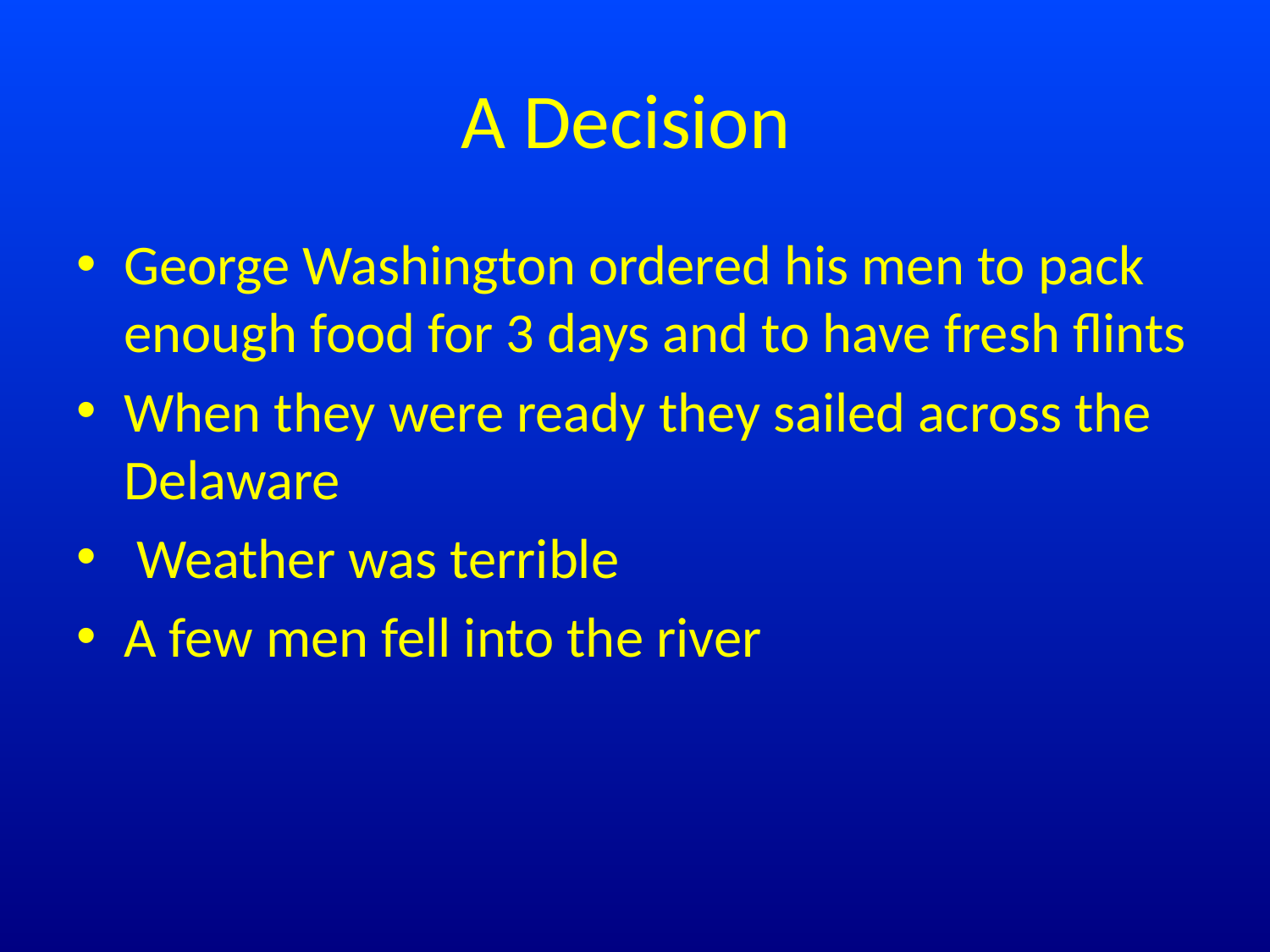

# A Decision
George Washington ordered his men to pack enough food for 3 days and to have fresh flints
When they were ready they sailed across the Delaware
 Weather was terrible
A few men fell into the river